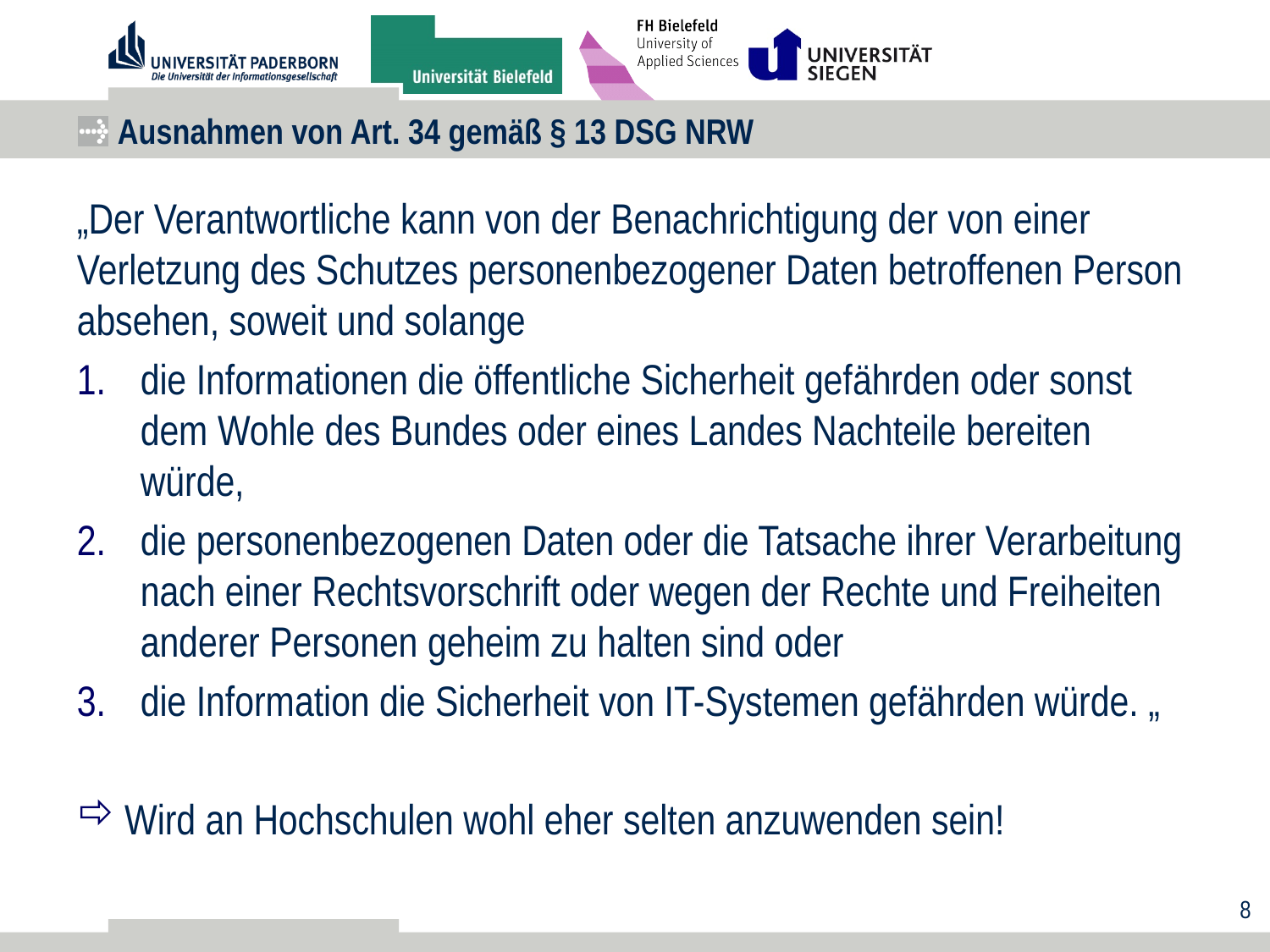

# Ausnahmen von Art. 34 gemäß § 13 DSG NRW
„Der Verantwortliche kann von der Benachrichtigung der von einer Verletzung des Schutzes personenbezogener Daten betroffenen Person absehen, soweit und solange
die Informationen die öffentliche Sicherheit gefährden oder sonst dem Wohle des Bundes oder eines Landes Nachteile bereiten würde,
die personenbezogenen Daten oder die Tatsache ihrer Verarbeitung nach einer Rechtsvorschrift oder wegen der Rechte und Freiheiten anderer Personen geheim zu halten sind oder
die Information die Sicherheit von IT-Systemen gefährden würde. „

Wird an Hochschulen wohl eher selten anzuwenden sein!
8